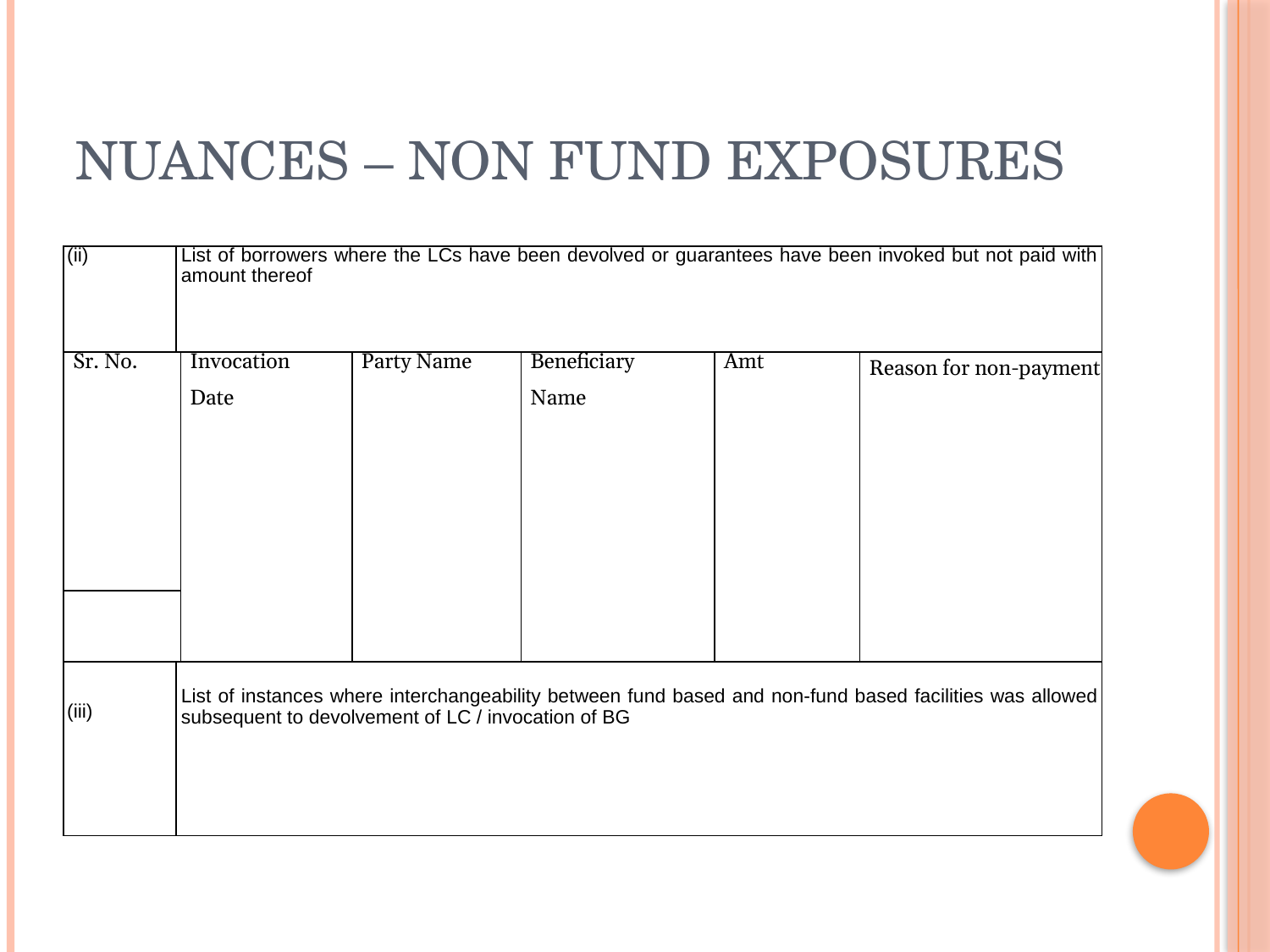

# Nuances – Non Fund Exposures
| (ii) | List of borrowers where the LCs have been devolved or guarantees have been invoked but not paid with amount thereof |  |  |  |  |  |
| --- | --- | --- | --- | --- | --- | --- |
| Sr. No. |  | Invocation Date | Party Name | Beneficiary Name | Amt | Reason for non-payment |
|  |  |  |  |  |  |  |
| (iii) | List of instances where interchangeability between fund based and non-fund based facilities was allowed subsequent to devolvement of LC / invocation of BG |  |  |  |  |  |